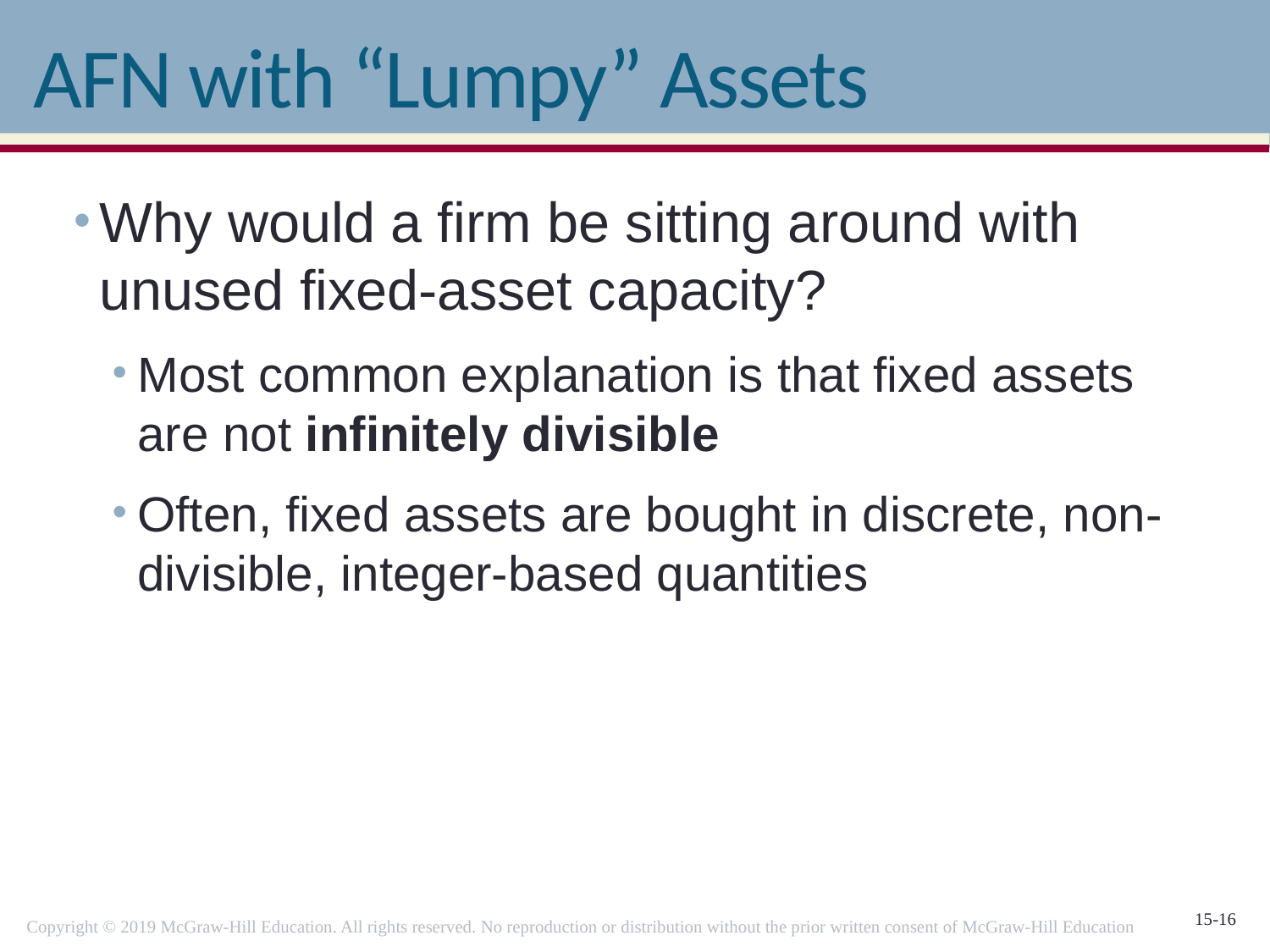

# AFN with “Lumpy” Assets
Why would a firm be sitting around with unused fixed-asset capacity?
Most common explanation is that fixed assets are not infinitely divisible
Often, fixed assets are bought in discrete, non-divisible, integer-based quantities
Copyright © 2019 McGraw-Hill Education. All rights reserved. No reproduction or distribution without the prior written consent of McGraw-Hill Education